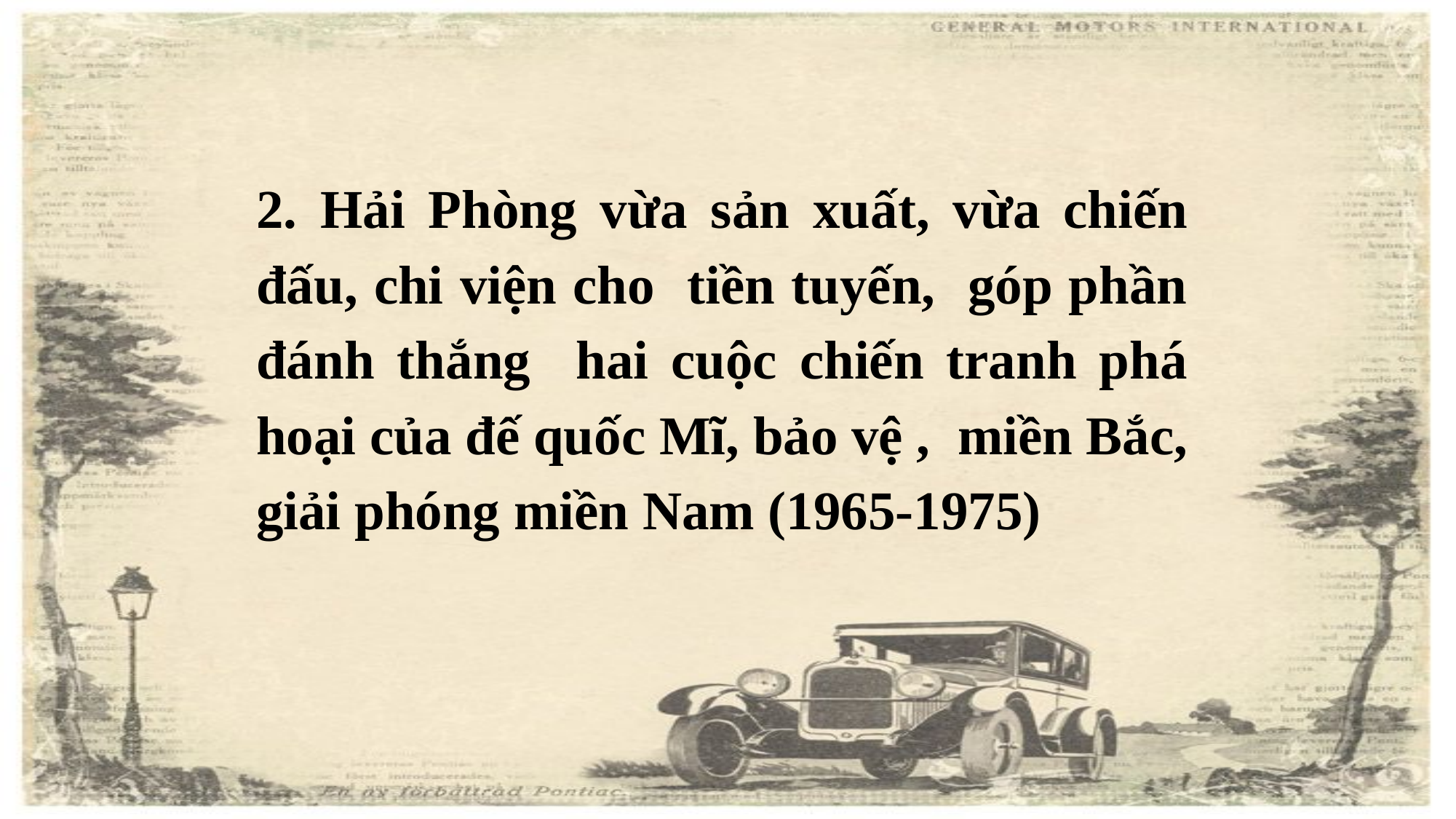

2. Hải Phòng vừa sản xuất, vừa chiến đấu, chi viện cho  tiền tuyến,  góp phần đánh thắng  hai cuộc chiến tranh phá hoại của đế quốc Mĩ, bảo vệ ,  miền Bắc, giải phóng miền Nam (1965-1975)